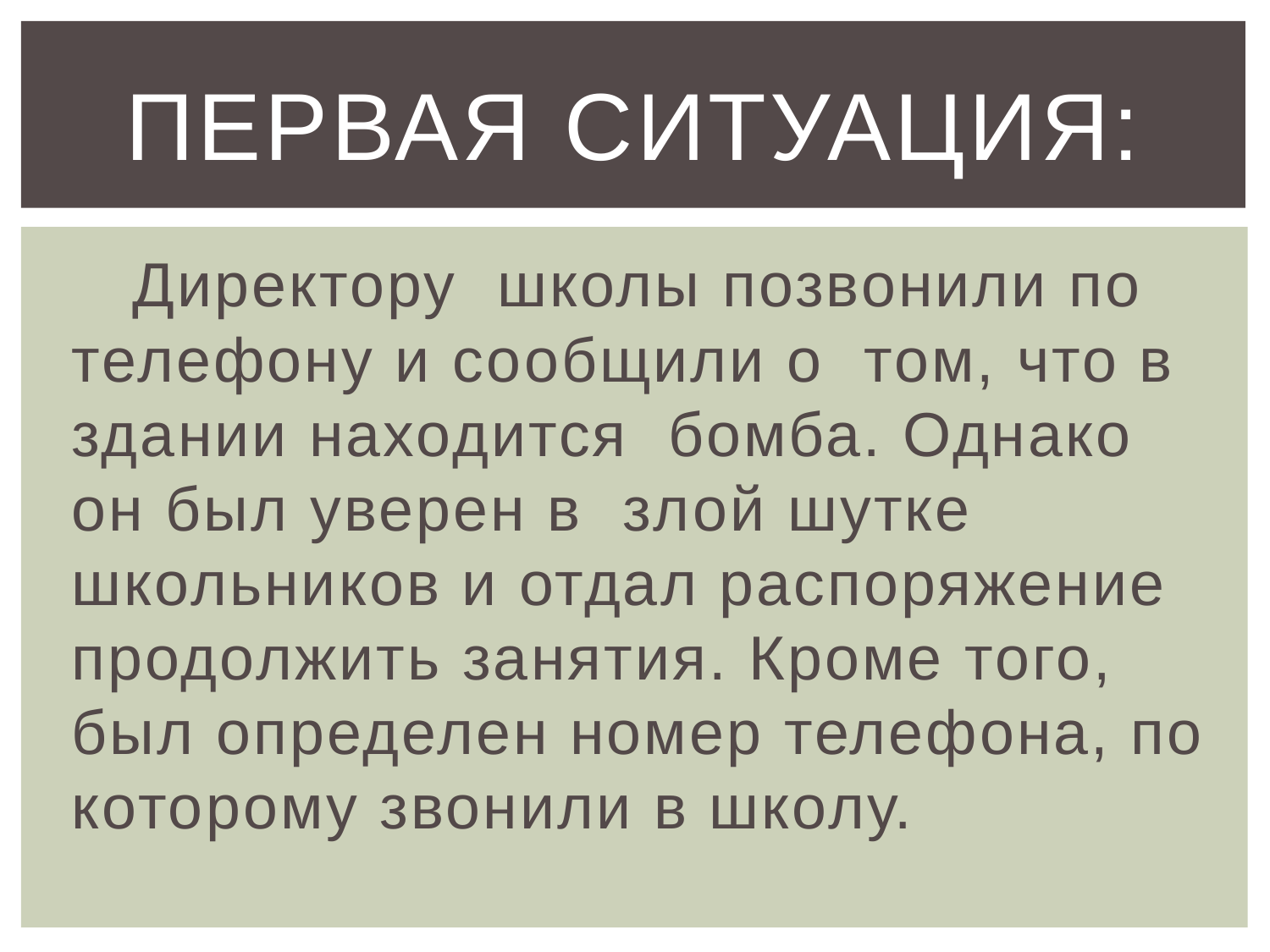

# Первая ситуация:
     Директору  школы позвонили по  телефону и сообщили о  том, что в здании находится  бомба. Однако он был уверен в  злой шутке школьников и отдал распоряжение  продолжить занятия. Кроме того, был определен номер телефона, по которому звонили в школу.